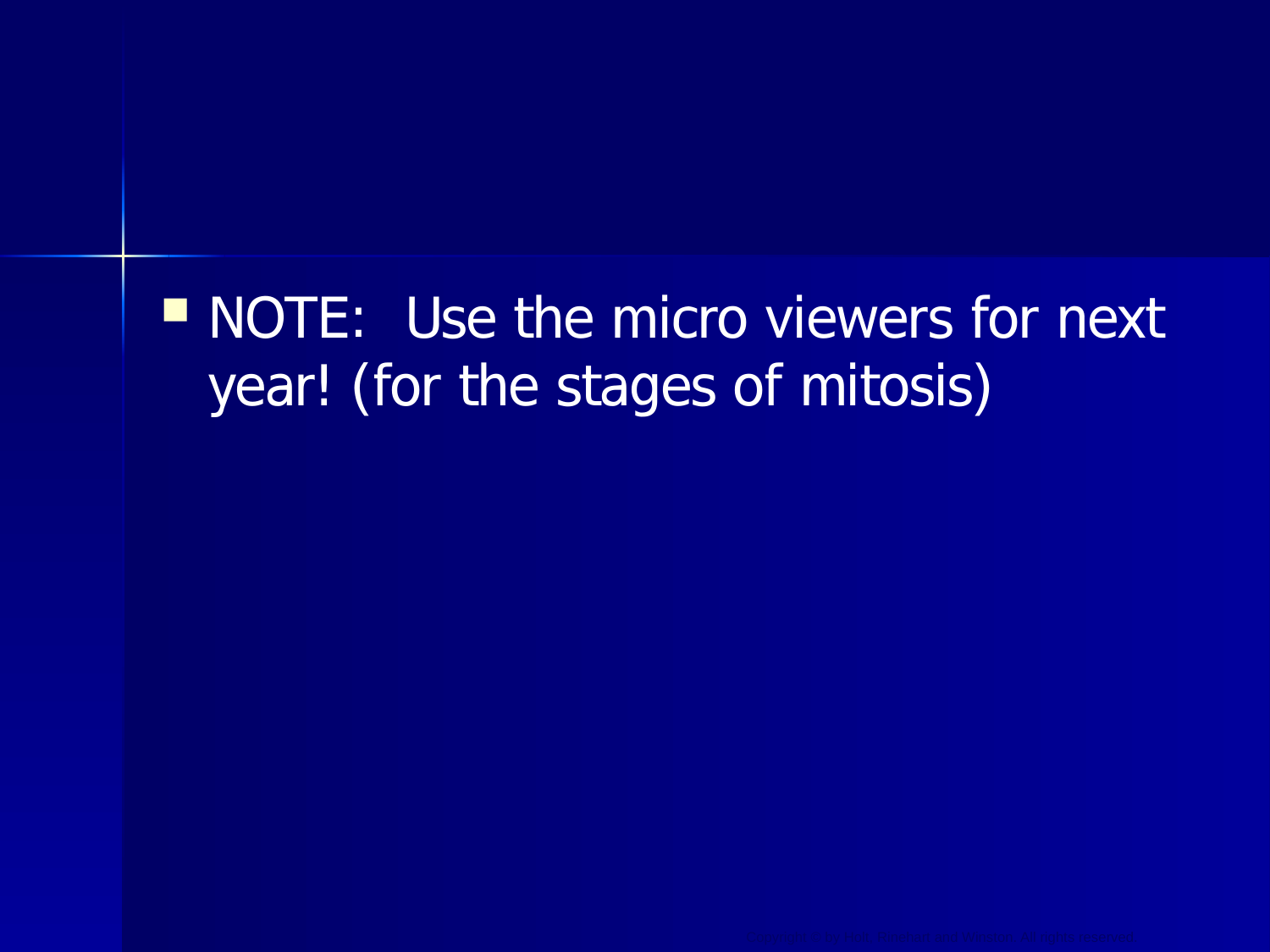

#
NOTE:  Use the micro viewers for next year! (for the stages of mitosis)